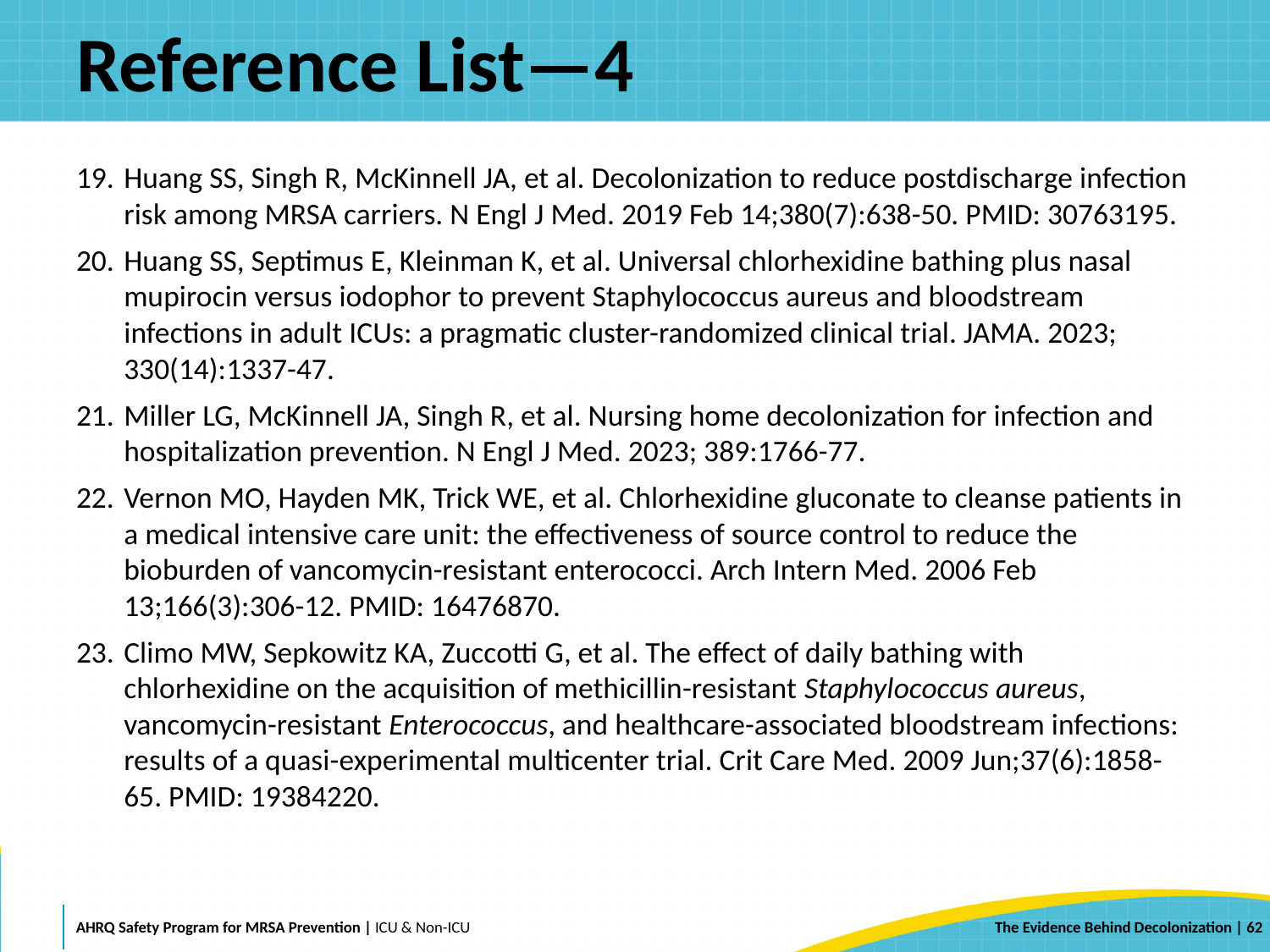

# Reference List—4
Huang SS, Singh R, McKinnell JA, et al. Decolonization to reduce postdischarge infection risk among MRSA carriers. N Engl J Med. 2019 Feb 14;380(7):638-50. PMID: 30763195.
Huang SS, Septimus E, Kleinman K, et al. Universal chlorhexidine bathing plus nasal mupirocin versus iodophor to prevent Staphylococcus aureus and bloodstream infections in adult ICUs: a pragmatic cluster-randomized clinical trial. JAMA. 2023; 330(14):1337-47.
Miller LG, McKinnell JA, Singh R, et al. Nursing home decolonization for infection and hospitalization prevention. N Engl J Med. 2023; 389:1766-77.
Vernon MO, Hayden MK, Trick WE, et al. Chlorhexidine gluconate to cleanse patients in a medical intensive care unit: the effectiveness of source control to reduce the bioburden of vancomycin-resistant enterococci. Arch Intern Med. 2006 Feb 13;166(3):306-12. PMID: 16476870.
Climo MW, Sepkowitz KA, Zuccotti G, et al. The effect of daily bathing with chlorhexidine on the acquisition of methicillin-resistant Staphylococcus aureus, vancomycin-resistant Enterococcus, and healthcare-associated bloodstream infections: results of a quasi-experimental multicenter trial. Crit Care Med. 2009 Jun;37(6):1858-65. PMID: 19384220.
 | 62